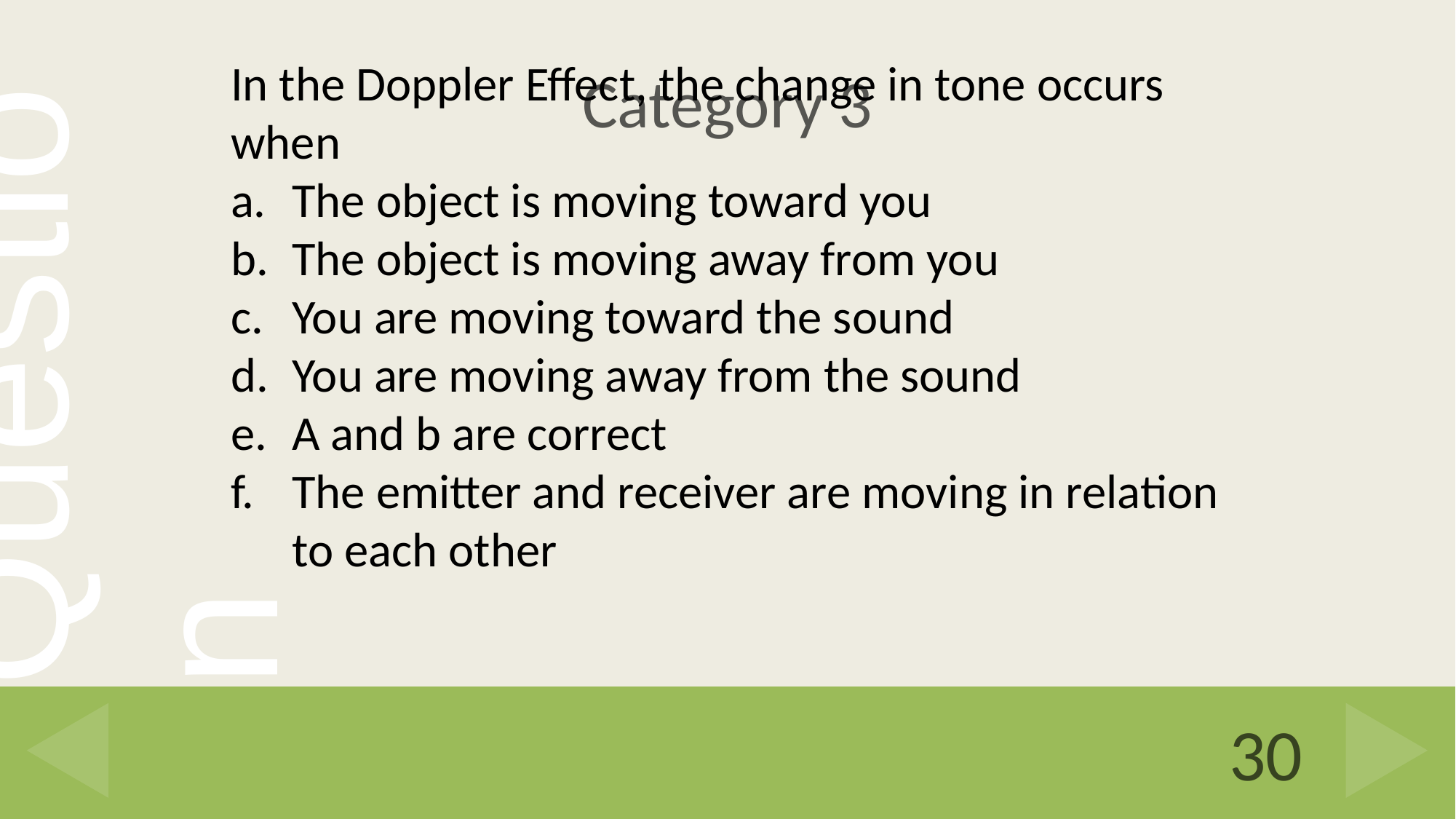

# Category 3
In the Doppler Effect, the change in tone occurs when
The object is moving toward you
The object is moving away from you
You are moving toward the sound
You are moving away from the sound
A and b are correct
The emitter and receiver are moving in relation to each other

30